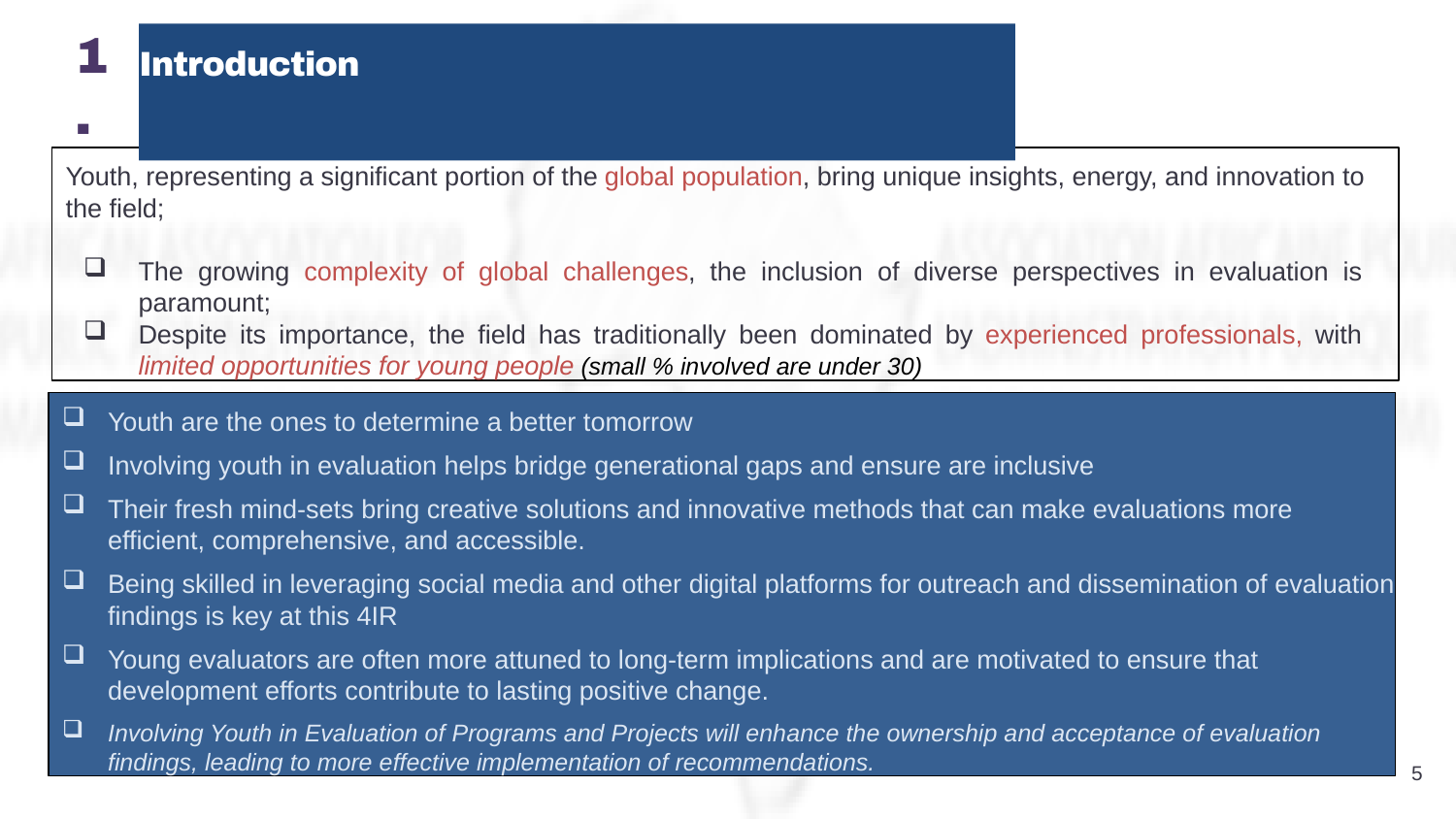

1.
# Introduction
Youth, representing a significant portion of the global population, bring unique insights, energy, and innovation to the field;

The growing complexity of global challenges, the inclusion of diverse perspectives in evaluation is paramount;
Despite its importance, the field has traditionally been dominated by experienced professionals, with limited opportunities for young people (small % involved are under 30)
Youth are the ones to determine a better tomorrow
Involving youth in evaluation helps bridge generational gaps and ensure are inclusive
Their fresh mind-sets bring creative solutions and innovative methods that can make evaluations more efficient, comprehensive, and accessible.
Being skilled in leveraging social media and other digital platforms for outreach and dissemination of evaluation findings is key at this 4IR
Young evaluators are often more attuned to long-term implications and are motivated to ensure that development efforts contribute to lasting positive change.
Involving Youth in Evaluation of Programs and Projects will enhance the ownership and acceptance of evaluation findings, leading to more effective implementation of recommendations.
5